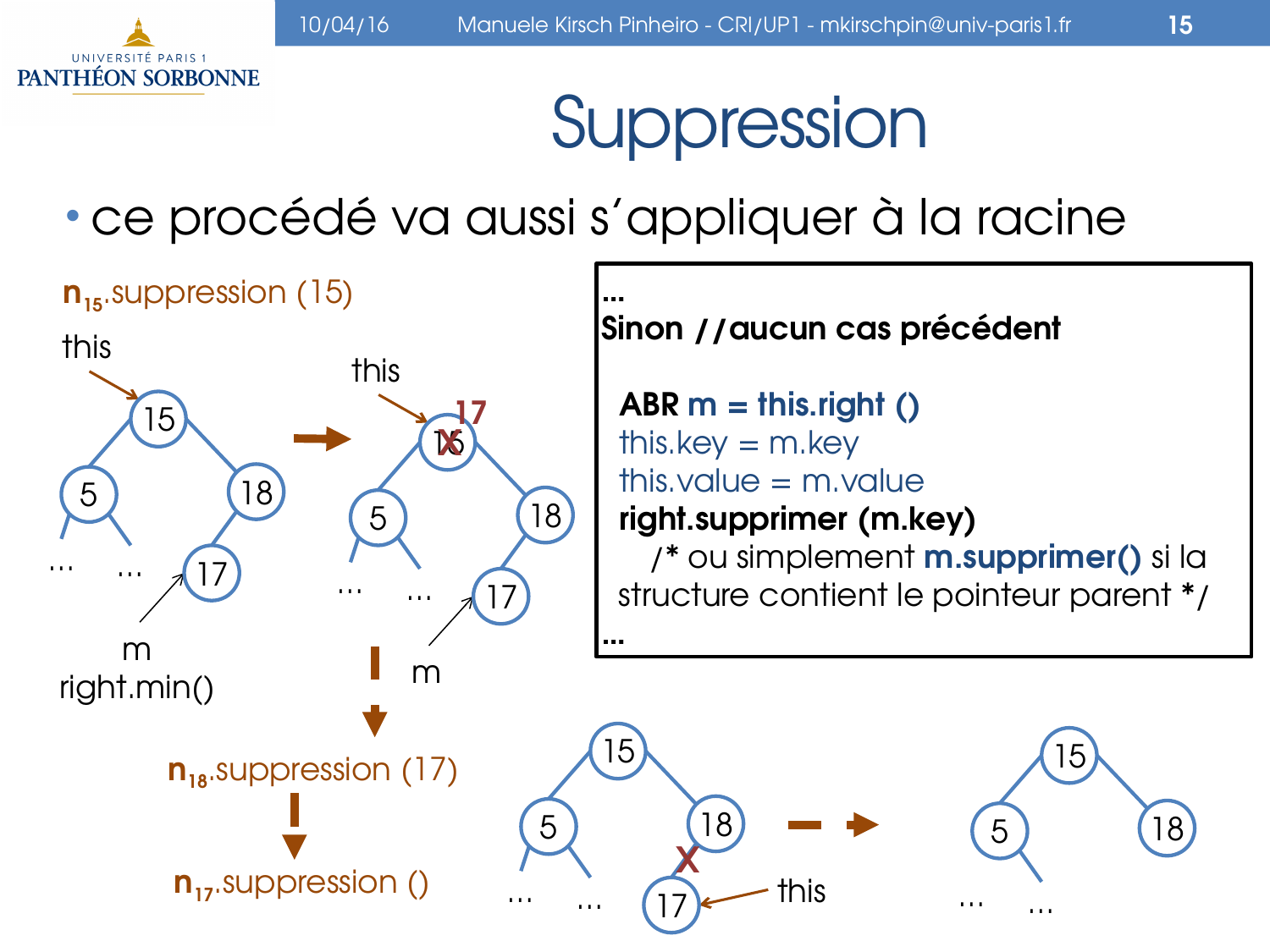

10/04/16
Manuele Kirsch Pinheiro - CRI/UP1 - mkirschpin@univ-paris1.fr
15
# Suppression
ce procédé va aussi s’appliquer à la racine
…
Sinon //aucun cas précédent

  ABR m = this.right ()
  this.key = m.key
  this.value = m.value
  right.supprimer (m.key)
 /* ou simplement m.supprimer() si la structure contient le pointeur parent */
…
n15.suppression (15)
this
this
17
15
18
5
17
…
…
X
15
18
5
17
…
…
m
right.min()
m
15
18
5
17
…
…
15
18
5
…
…
n18.suppression (17)
X
n17.suppression ()
 this